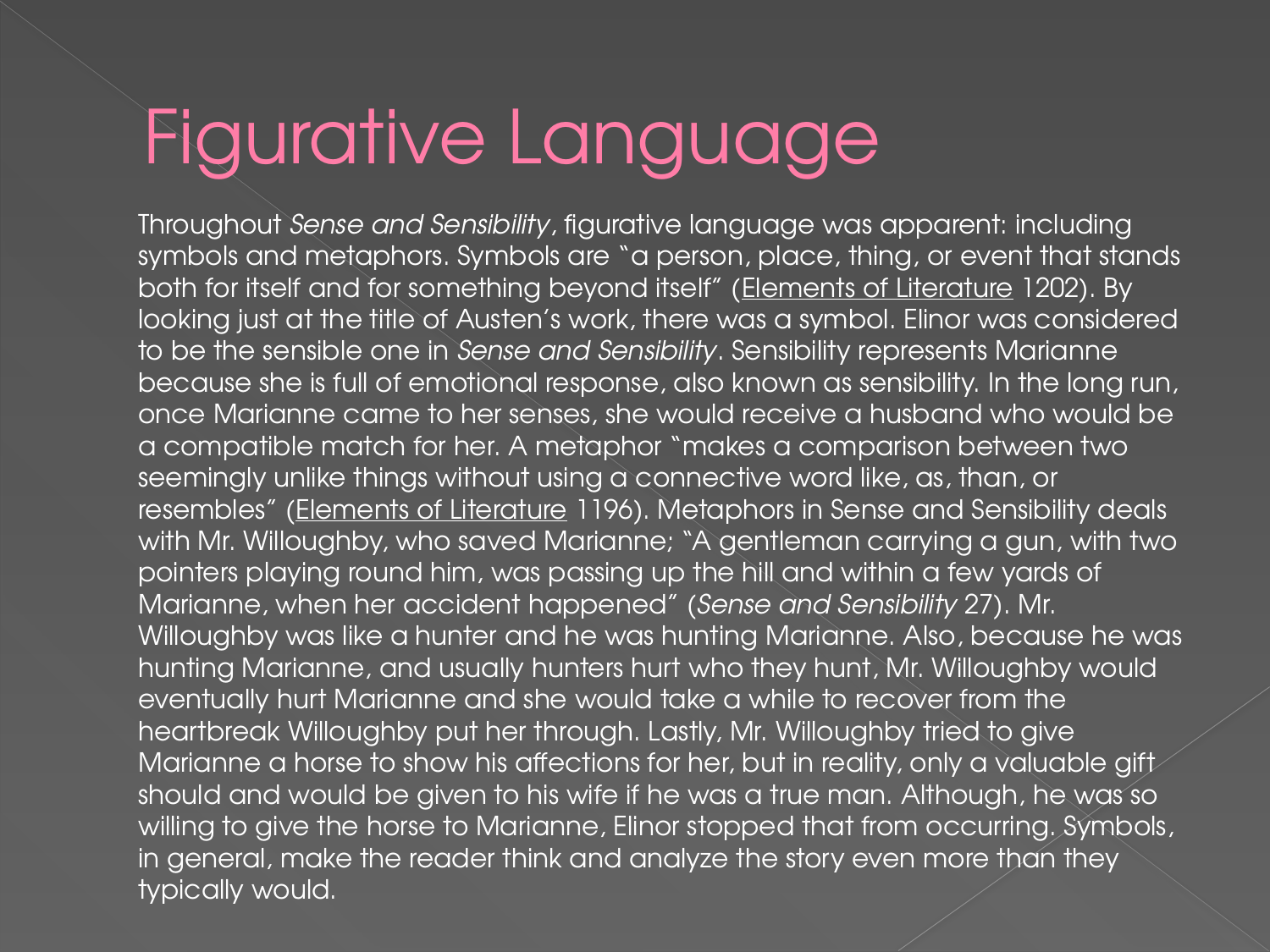

# Figurative Language
	Throughout Sense and Sensibility, figurative language was apparent: including symbols and metaphors. Symbols are “a person, place, thing, or event that stands both for itself and for something beyond itself” (Elements of Literature 1202). By looking just at the title of Austen’s work, there was a symbol. Elinor was considered to be the sensible one in Sense and Sensibility. Sensibility represents Marianne because she is full of emotional response, also known as sensibility. In the long run, once Marianne came to her senses, she would receive a husband who would be a compatible match for her. A metaphor “makes a comparison between two seemingly unlike things without using a connective word like, as, than, or resembles” (Elements of Literature 1196). Metaphors in Sense and Sensibility deals with Mr. Willoughby, who saved Marianne; “A gentleman carrying a gun, with two pointers playing round him, was passing up the hill and within a few yards of Marianne, when her accident happened” (Sense and Sensibility 27). Mr. Willoughby was like a hunter and he was hunting Marianne. Also, because he was hunting Marianne, and usually hunters hurt who they hunt, Mr. Willoughby would eventually hurt Marianne and she would take a while to recover from the heartbreak Willoughby put her through. Lastly, Mr. Willoughby tried to give Marianne a horse to show his affections for her, but in reality, only a valuable gift should and would be given to his wife if he was a true man. Although, he was so willing to give the horse to Marianne, Elinor stopped that from occurring. Symbols, in general, make the reader think and analyze the story even more than they typically would.